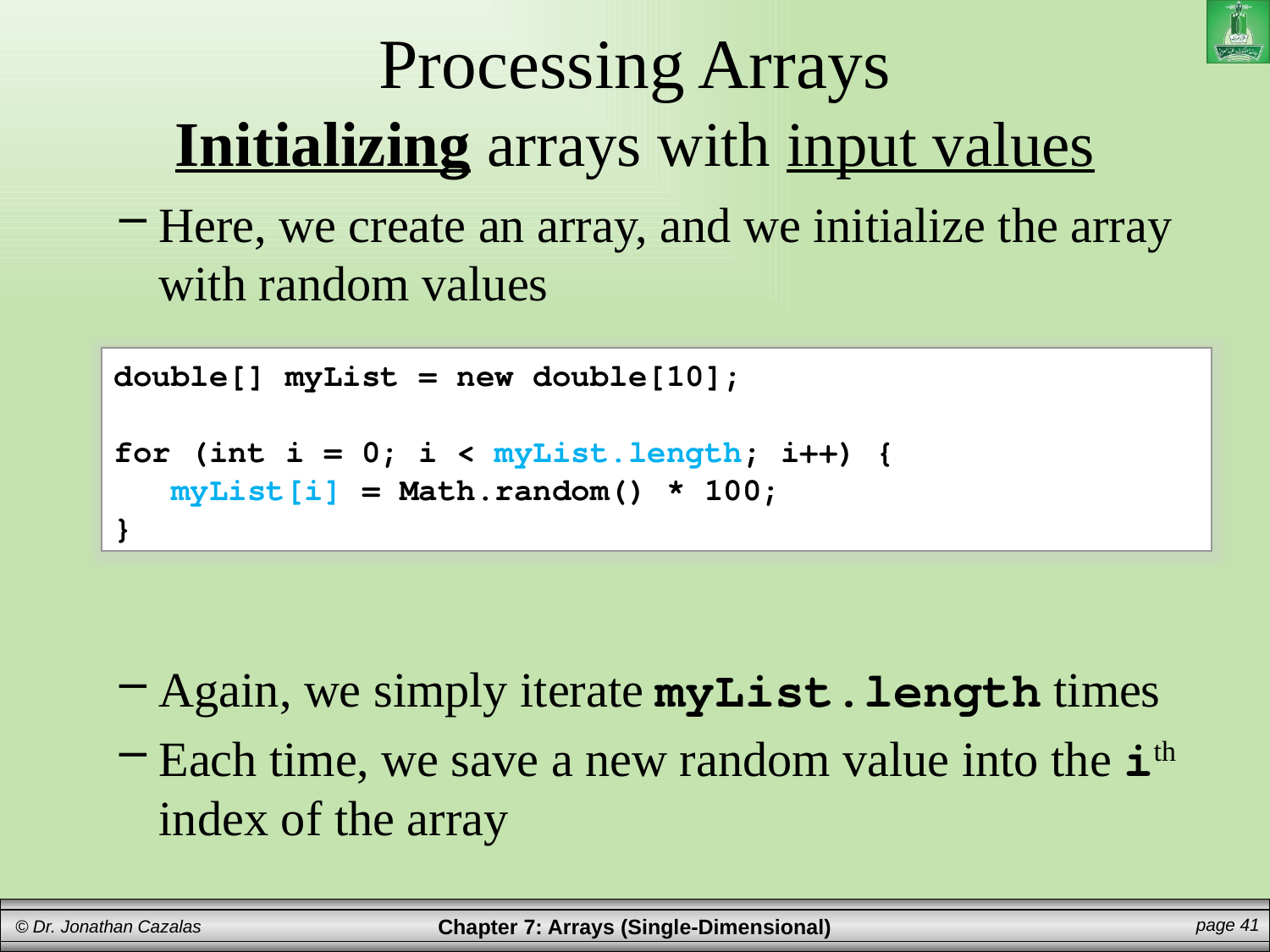

# Processing Arrays Initializing arrays with input values
Here, we create an array, and we initialize the array with random values

Again, we simply iterate myList.length times
Each time, we save a new random value into the ith index of the array
double[] myList = new double[10];

for (int i = 0; i < myList.length; i++) {
   myList[i] = Math.random() * 100;
}